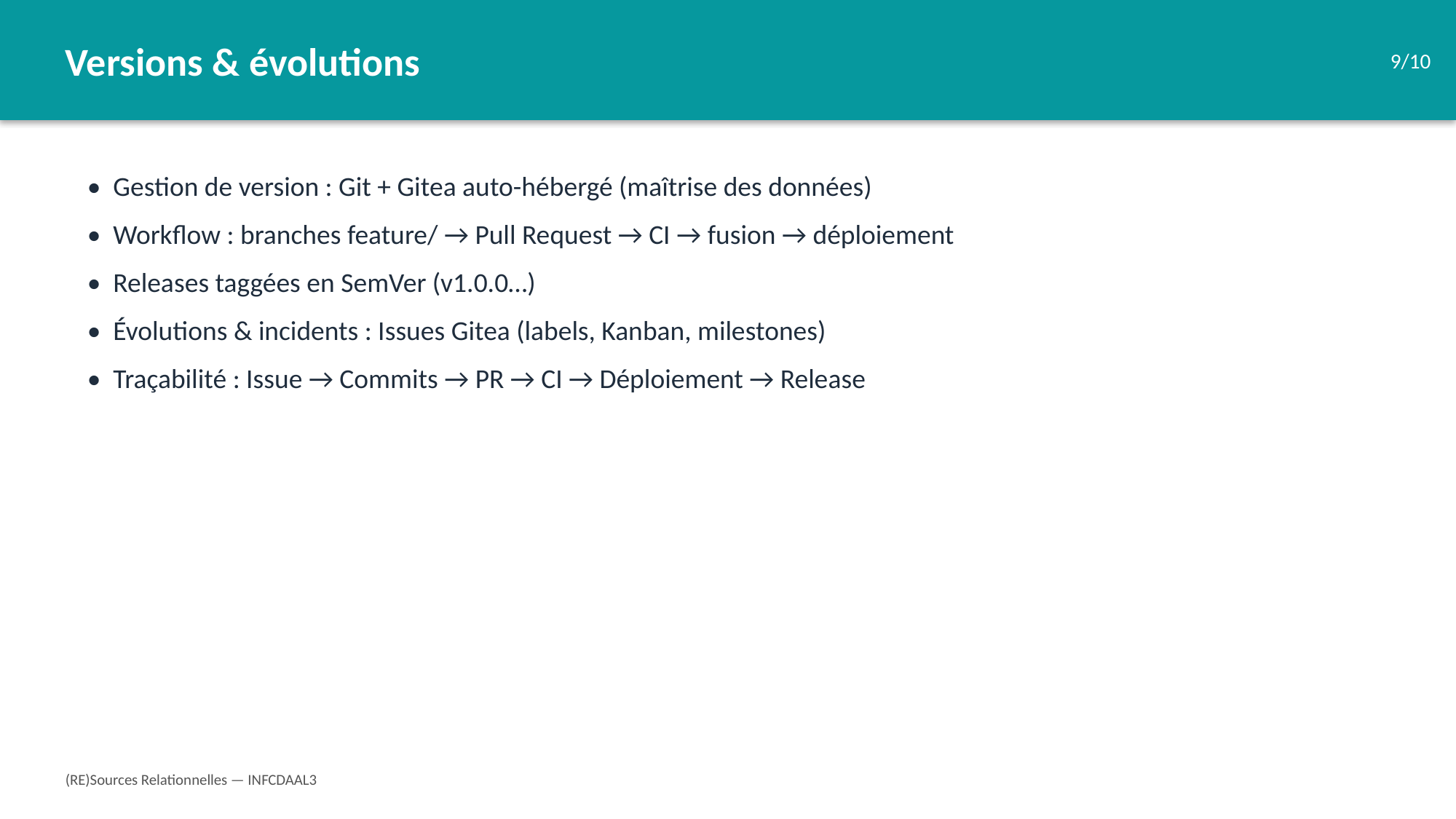

Versions & évolutions
9/10
•  Gestion de version : Git + Gitea auto-hébergé (maîtrise des données)
•  Workflow : branches feature/ → Pull Request → CI → fusion → déploiement
•  Releases taggées en SemVer (v1.0.0…)
•  Évolutions & incidents : Issues Gitea (labels, Kanban, milestones)
•  Traçabilité : Issue → Commits → PR → CI → Déploiement → Release
(RE)Sources Relationnelles — INFCDAAL3